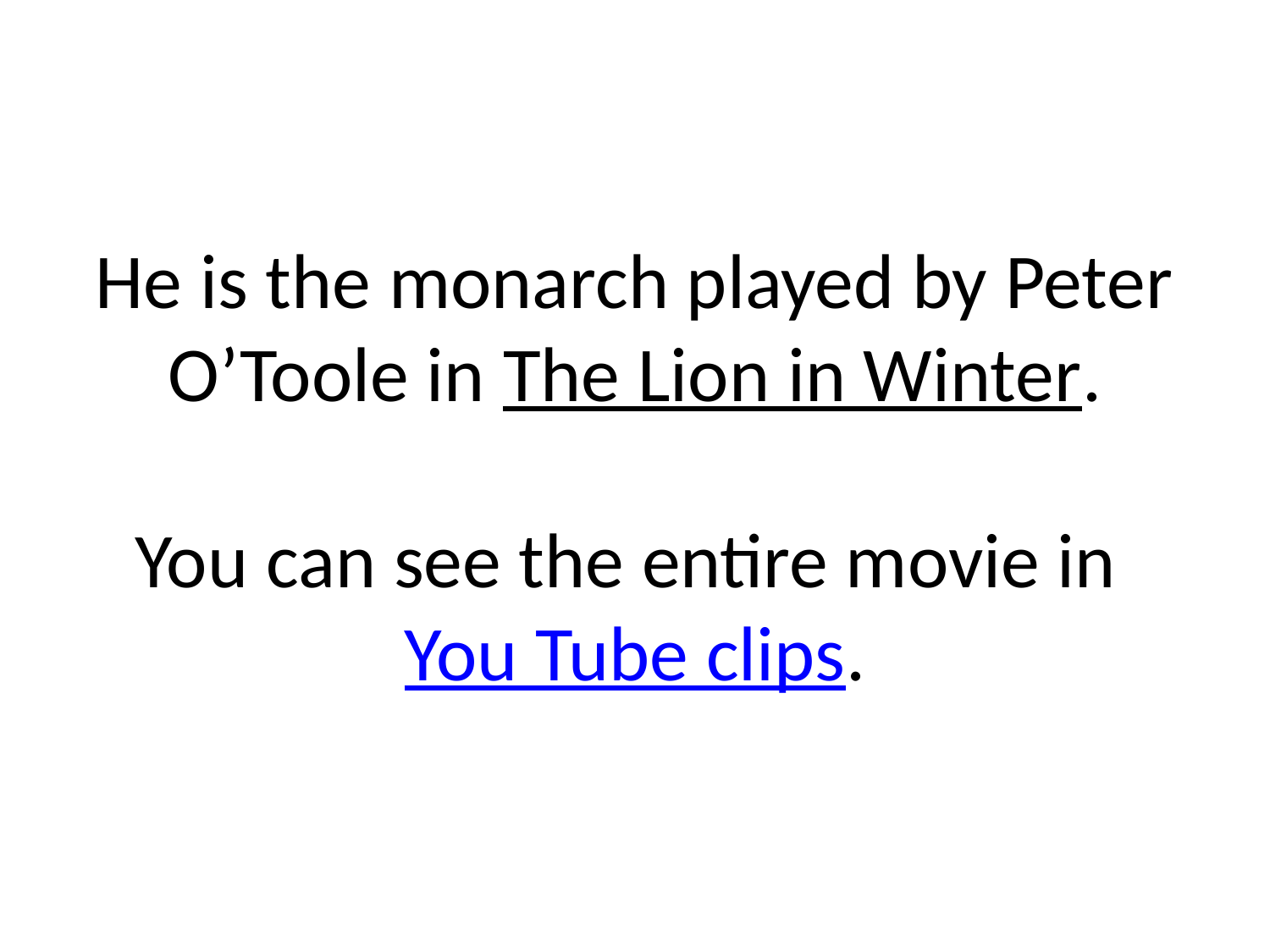

# He is the monarch played by Peter O’Toole in The Lion in Winter. You can see the entire movie in You Tube clips.